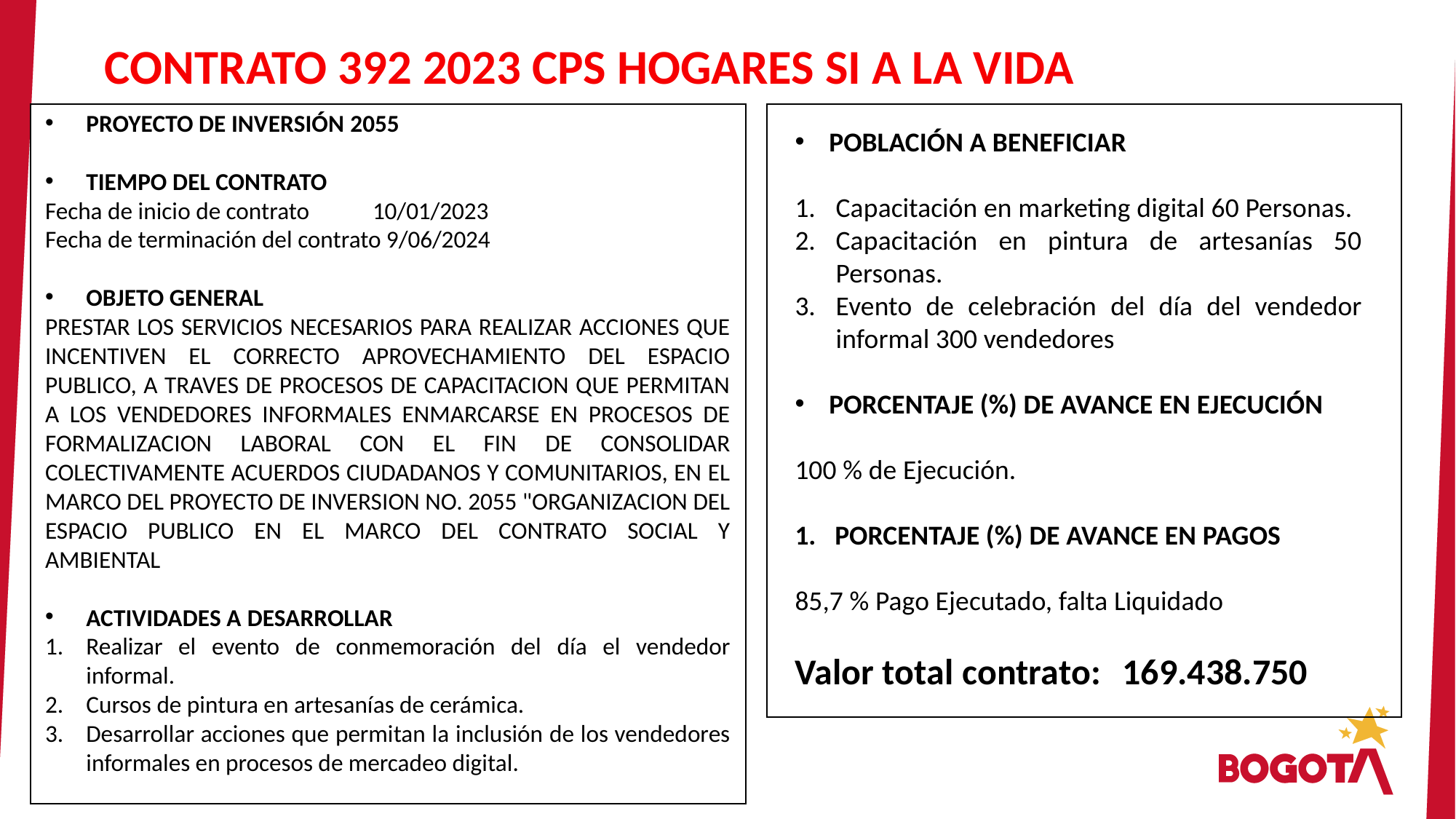

CONTRATO 392 2023 CPS HOGARES SI A LA VIDA
PROYECTO DE INVERSIÓN 2055

TIEMPO DEL CONTRATO
Fecha de inicio de contrato	10/01/2023
Fecha de terminación del contrato 9/06/2024

OBJETO GENERAL
PRESTAR LOS SERVICIOS NECESARIOS PARA REALIZAR ACCIONES QUE INCENTIVEN EL CORRECTO APROVECHAMIENTO DEL ESPACIO PUBLICO, A TRAVES DE PROCESOS DE CAPACITACION QUE PERMITAN A LOS VENDEDORES INFORMALES ENMARCARSE EN PROCESOS DE FORMALIZACION LABORAL CON EL FIN DE CONSOLIDAR COLECTIVAMENTE ACUERDOS CIUDADANOS Y COMUNITARIOS, EN EL MARCO DEL PROYECTO DE INVERSION NO. 2055 "ORGANIZACION DEL ESPACIO PUBLICO EN EL MARCO DEL CONTRATO SOCIAL Y AMBIENTAL

ACTIVIDADES A DESARROLLAR
Realizar el evento de conmemoración del día el vendedor informal.
Cursos de pintura en artesanías de cerámica.
Desarrollar acciones que permitan la inclusión de los vendedores informales en procesos de mercadeo digital.

POBLACIÓN A BENEFICIAR

Capacitación en marketing digital 60 Personas.
Capacitación en pintura de artesanías 50 Personas.
Evento de celebración del día del vendedor informal 300 vendedores

PORCENTAJE (%) DE AVANCE EN EJECUCIÓN

100 % de Ejecución.

   PORCENTAJE (%) DE AVANCE EN PAGOS

85,7 % Pago Ejecutado, falta Liquidado

Valor total contrato:	169.438.750